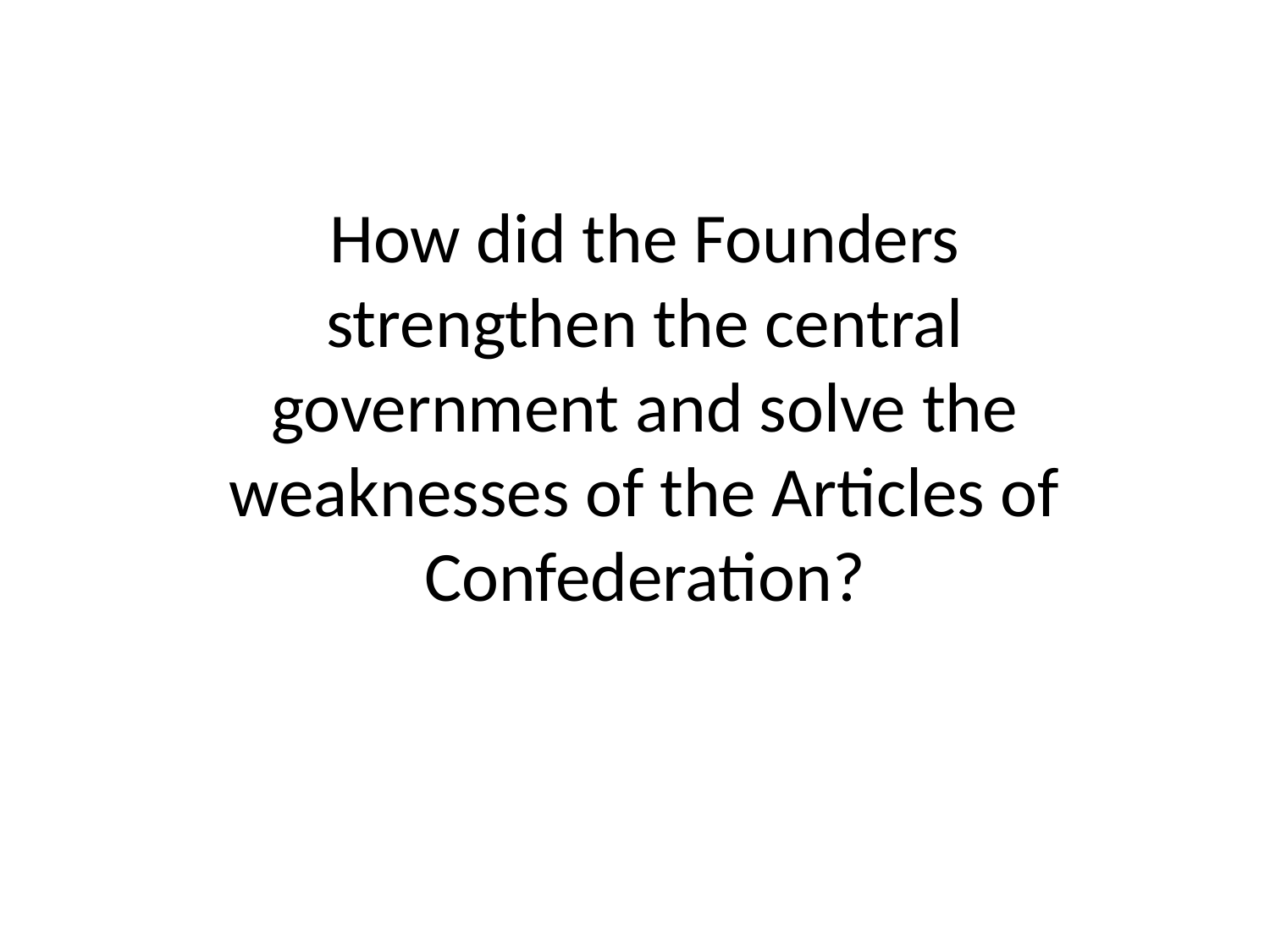

How did the Founders strengthen the central government and solve the weaknesses of the Articles of Confederation?